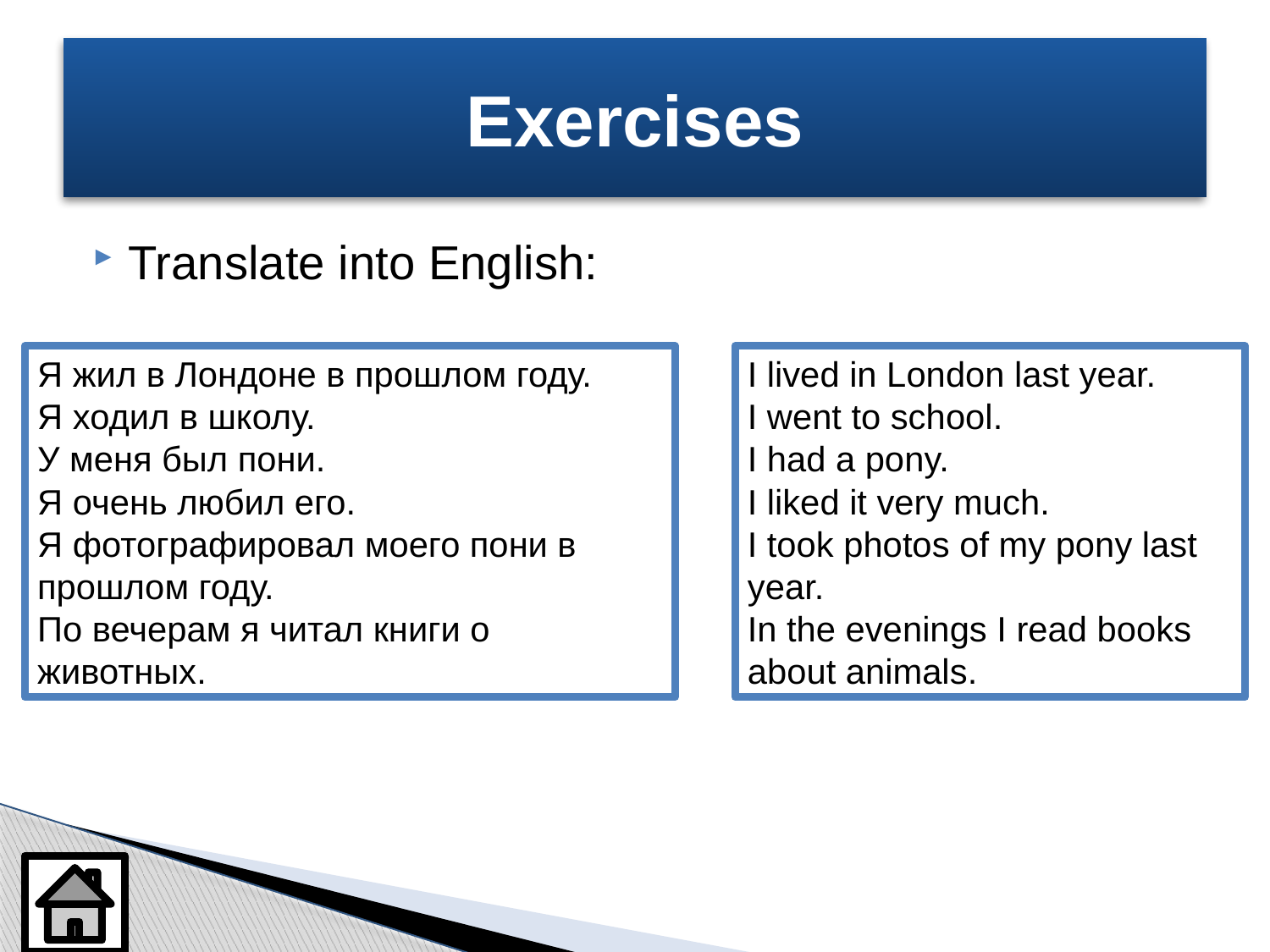

# Exercises
Translate into English:

Я жил в Лондоне в прошлом году.
Я ходил в школу.
У меня был пони.
Я очень любил его.
Я фотографировал моего пони в прошлом году.
По вечерам я читал книги о животных.
I lived in London last year.
I went to school.
I had a pony.
I liked it very much.
I took photos of my pony last year.
In the evenings I read books about animals.